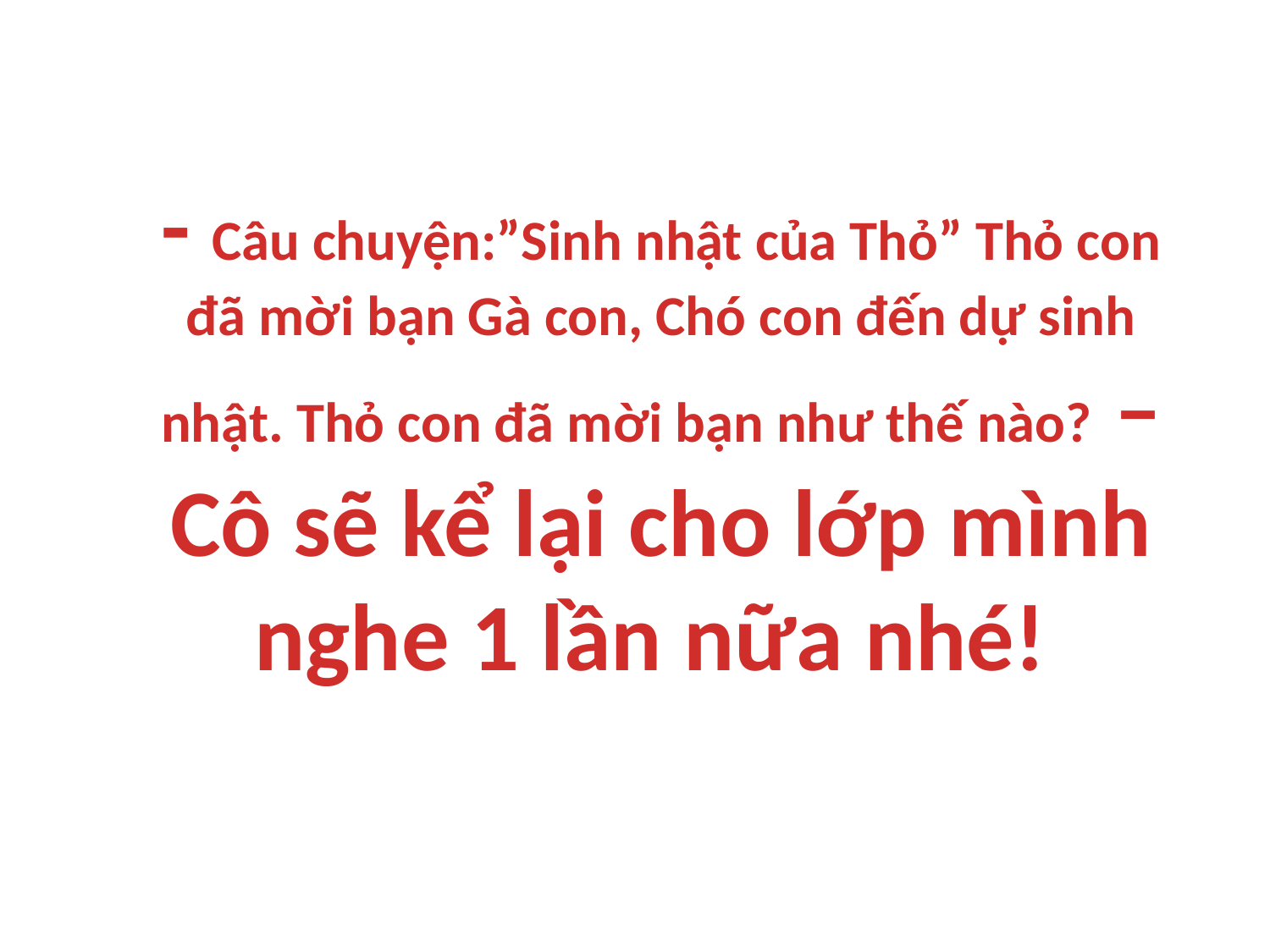

- Câu chuyện:”Sinh nhật của Thỏ” Thỏ con đã mời bạn Gà con, Chó con đến dự sinh nhật. Thỏ con đã mời bạn như thế nào? – Cô sẽ kể lại cho lớp mình nghe 1 lần nữa nhé!